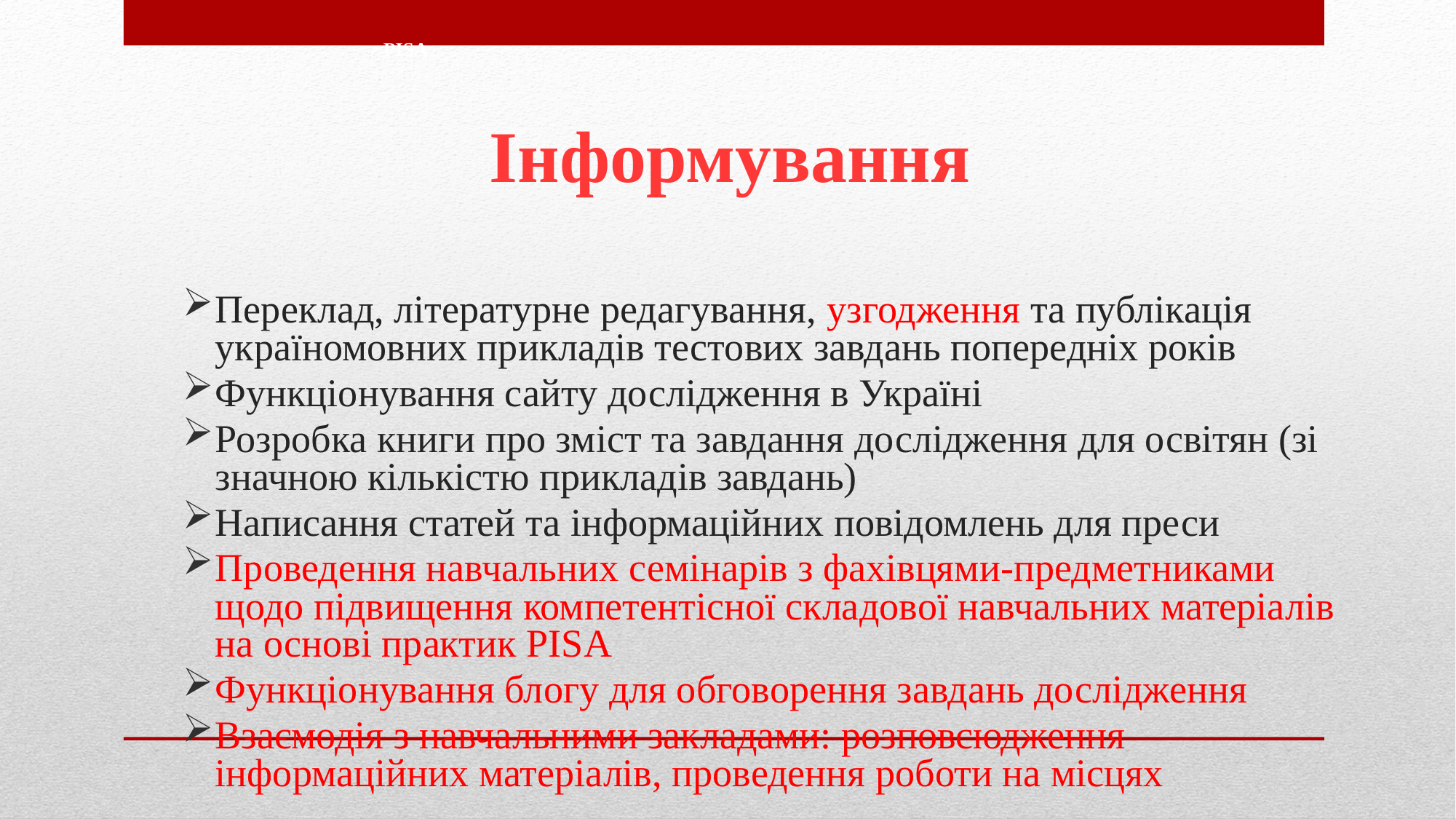

PISA
Інформування

Переклад, літературне редагування, узгодження та публікація україномовних прикладів тестових завдань попередніх років
Функціонування сайту дослідження в Україні
Розробка книги про зміст та завдання дослідження для освітян (зі значною кількістю прикладів завдань)
Написання статей та інформаційних повідомлень для преси
Проведення навчальних семінарів з фахівцями-предметниками щодо підвищення компетентісної складової навчальних матеріалів на основі практик PISA
Функціонування блогу для обговорення завдань дослідження
Взаємодія з навчальними закладами: розповсюдження інформаційних матеріалів, проведення роботи на місцях